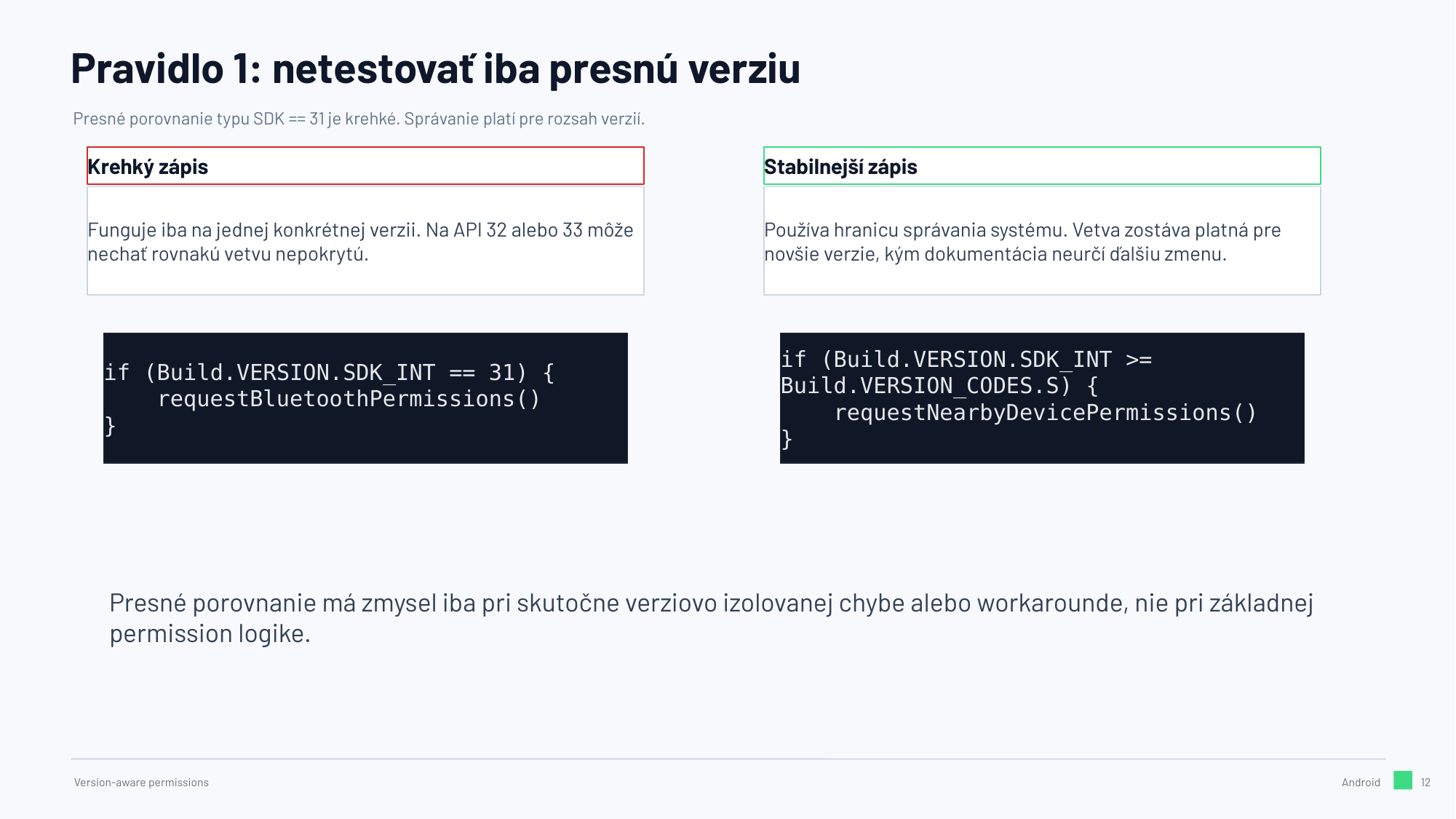

Pravidlo 1: netestovať iba presnú verziu
Presné porovnanie typu SDK == 31 je krehké. Správanie platí pre rozsah verzií.
Krehký zápis
Stabilnejší zápis
Funguje iba na jednej konkrétnej verzii. Na API 32 alebo 33 môže nechať rovnakú vetvu nepokrytú.
Používa hranicu správania systému. Vetva zostáva platná pre novšie verzie, kým dokumentácia neurčí ďalšiu zmenu.
if (Build.VERSION.SDK_INT == 31) {
    requestBluetoothPermissions()
}
if (Build.VERSION.SDK_INT >= Build.VERSION_CODES.S) {
    requestNearbyDevicePermissions()
}
Presné porovnanie má zmysel iba pri skutočne verziovo izolovanej chybe alebo workarounde, nie pri základnej permission logike.
12